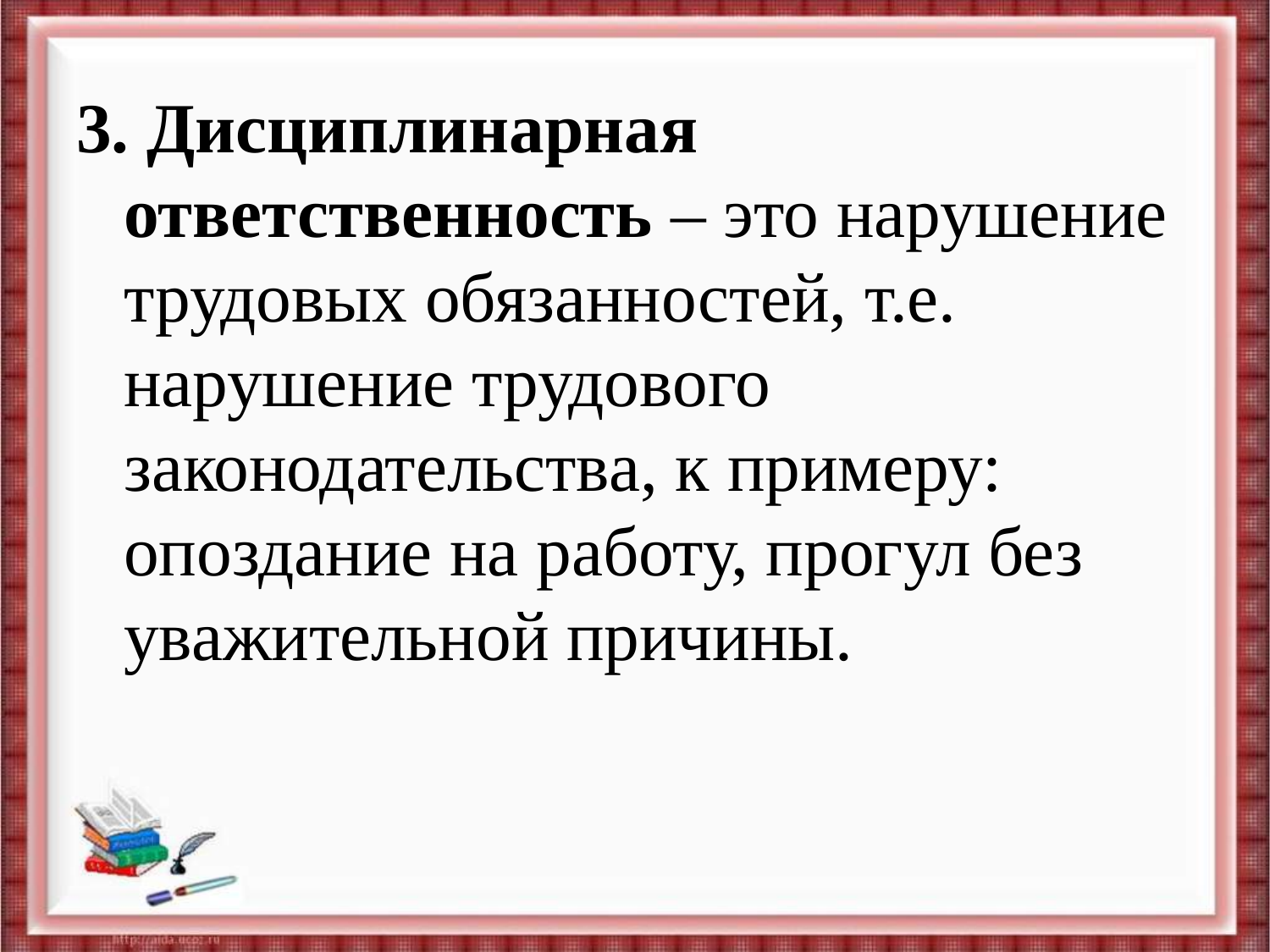

3. Дисциплинарная ответственность – это нарушение трудовых обязанностей, т.е. нарушение трудового законодательства, к примеру: опоздание на работу, прогул без уважительной причины.